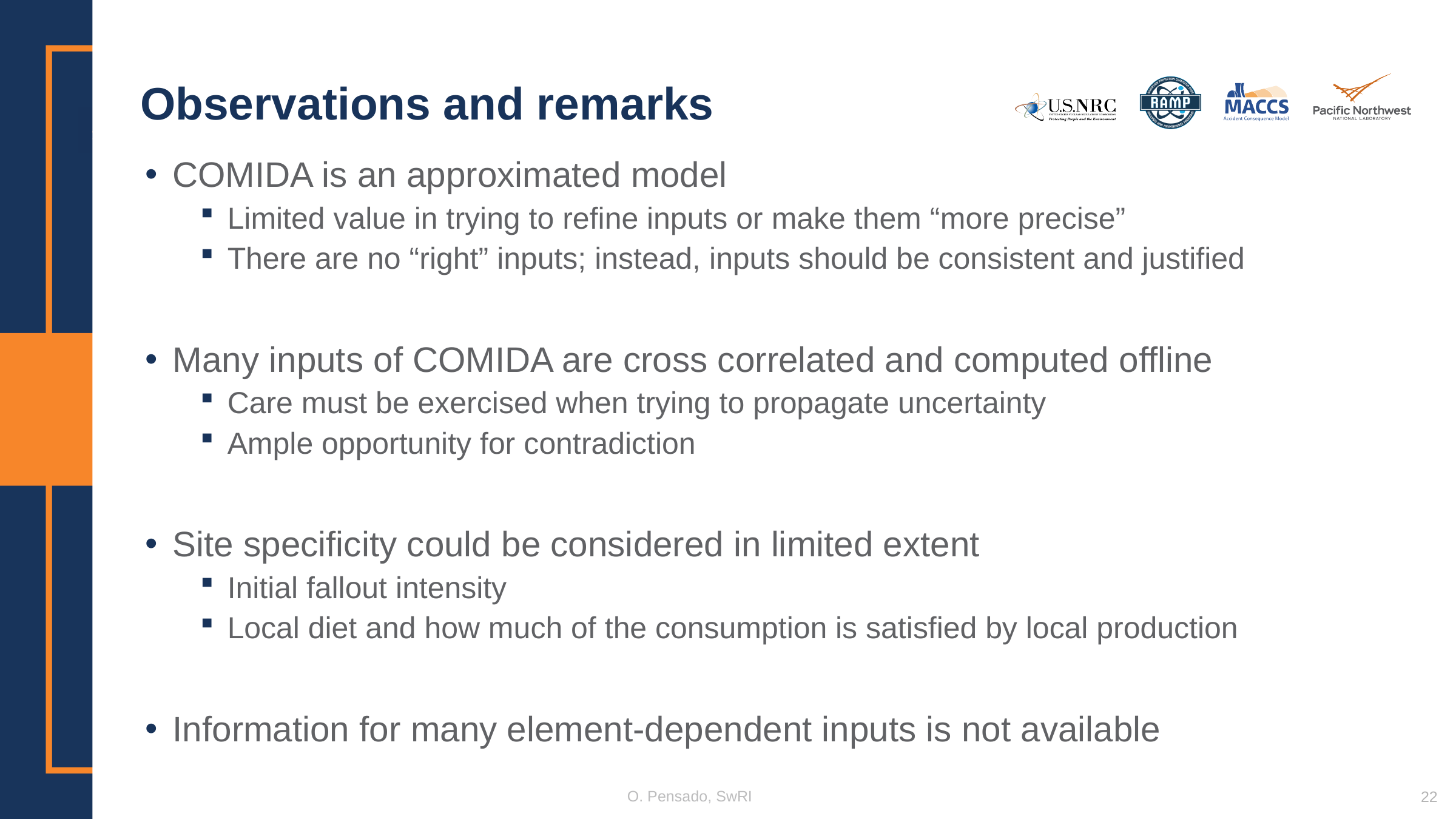

# Observations and remarks
COMIDA is an approximated model
Limited value in trying to refine inputs or make them “more precise”
There are no “right” inputs; instead, inputs should be consistent and justified

Many inputs of COMIDA are cross correlated and computed offline
Care must be exercised when trying to propagate uncertainty
Ample opportunity for contradiction

Site specificity could be considered in limited extent
Initial fallout intensity
Local diet and how much of the consumption is satisfied by local production

Information for many element-dependent inputs is not available

O. Pensado, SwRI
22